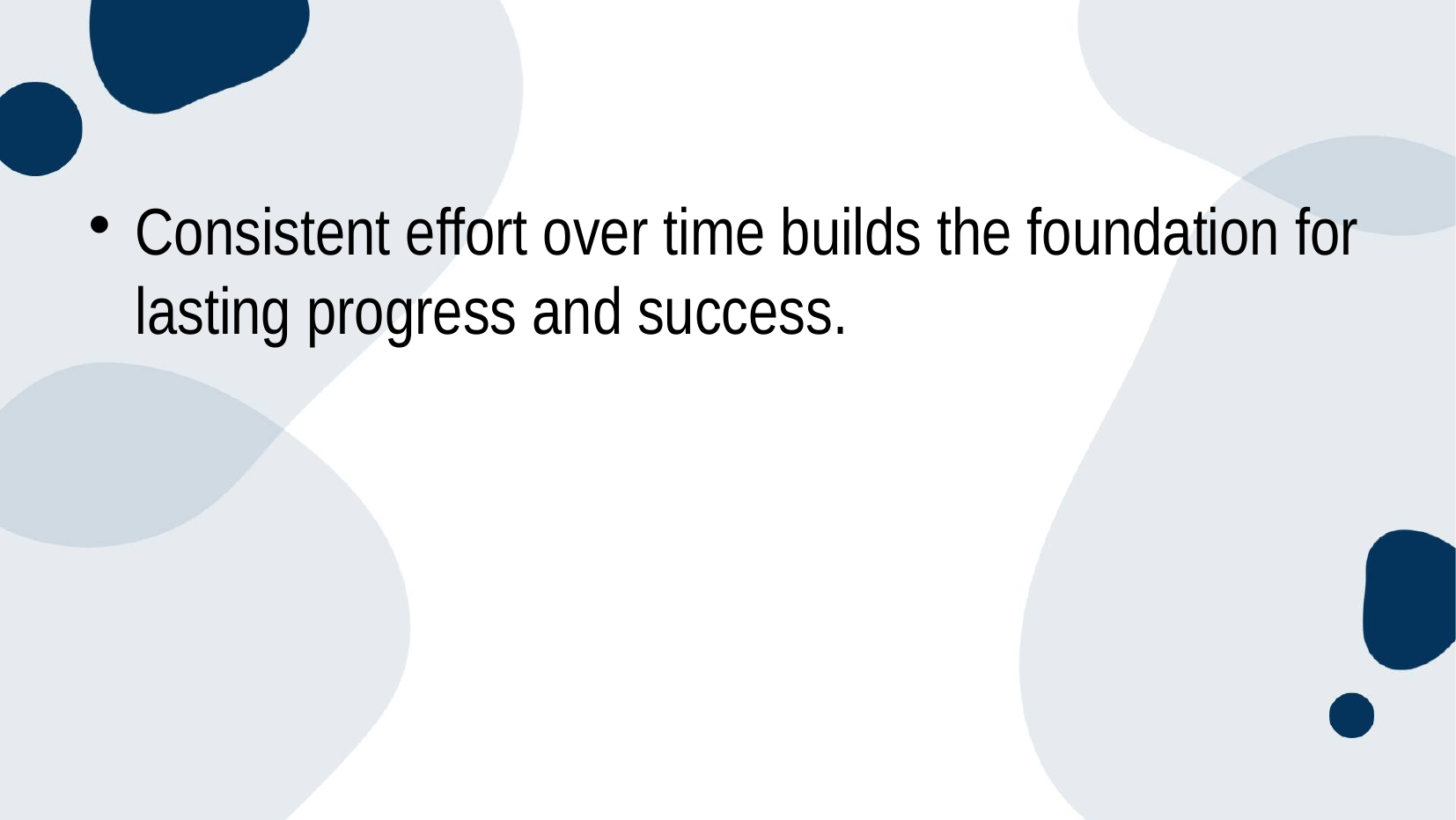

#
Consistent effort over time builds the foundation for lasting progress and success.